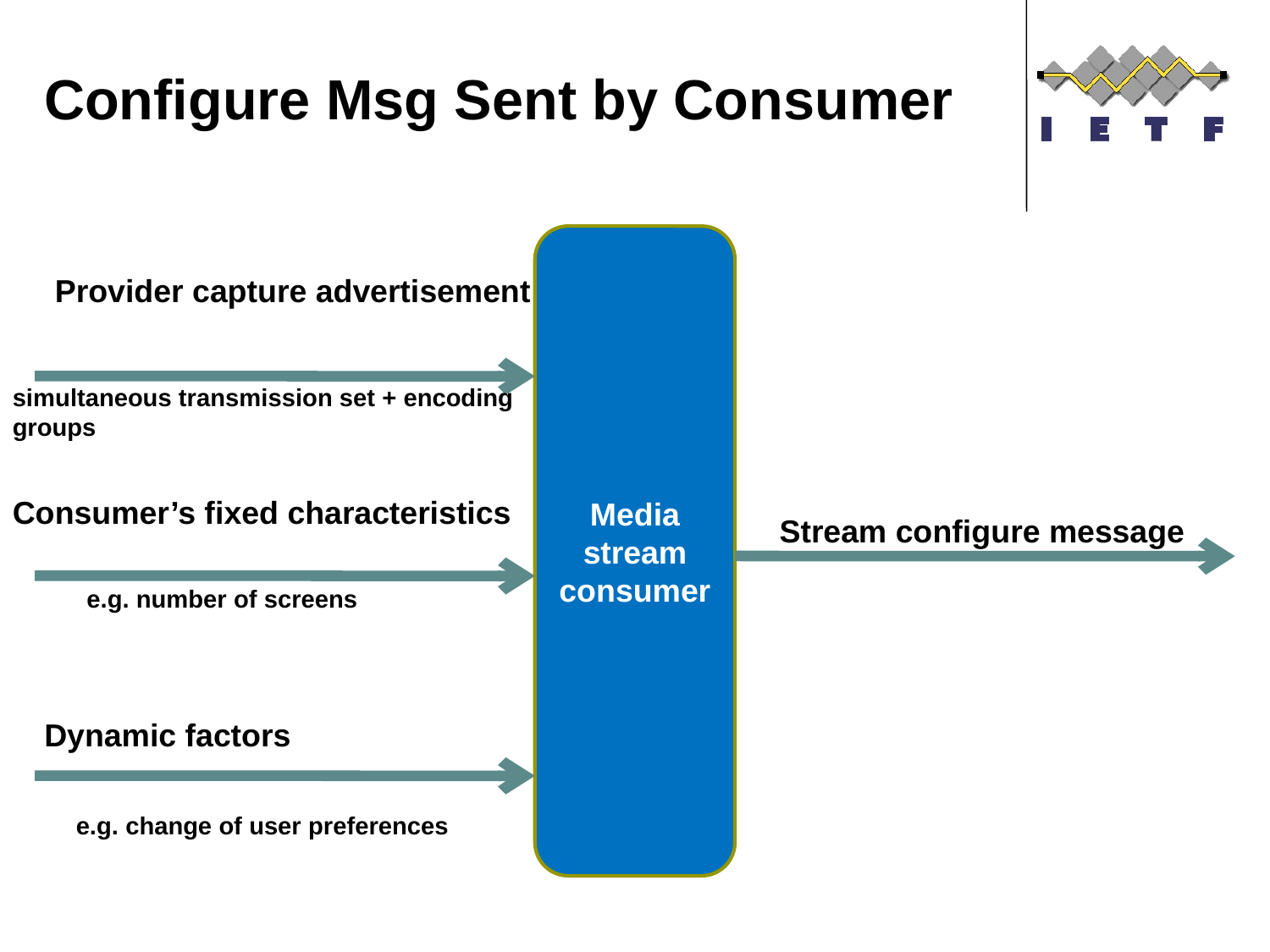

# Configure Msg Sent by Consumer
Media stream consumer
Provider capture advertisement
simultaneous transmission set + encoding groups
Consumer’s fixed characteristics
Stream configure message
e.g. number of screens
Dynamic factors
e.g. change of user preferences